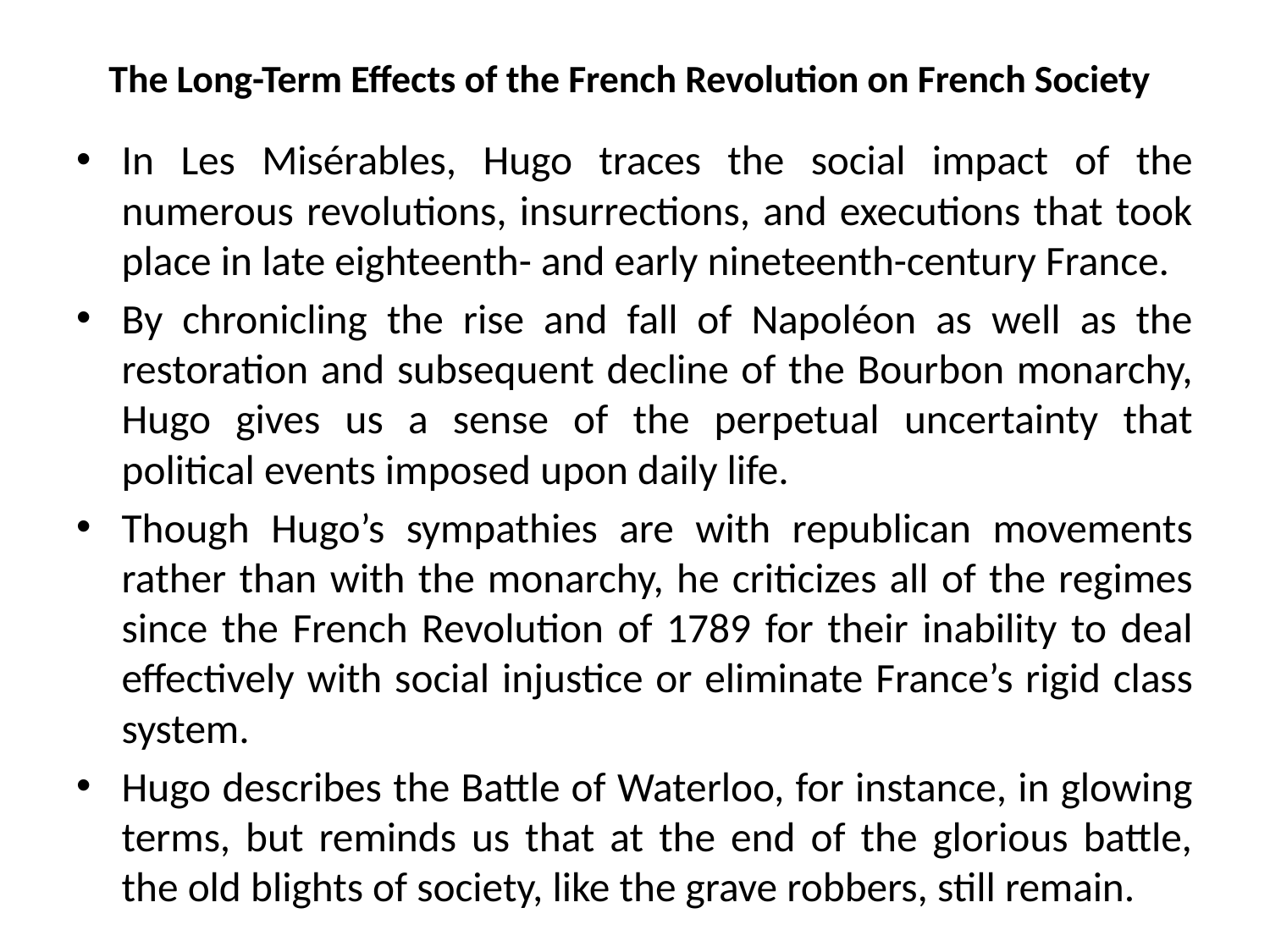

# The Long-Term Effects of the French Revolution on French Society
In Les Misérables, Hugo traces the social impact of the numerous revolutions, insurrections, and executions that took place in late eighteenth- and early nineteenth-century France.
By chronicling the rise and fall of Napoléon as well as the restoration and subsequent decline of the Bourbon monarchy, Hugo gives us a sense of the perpetual uncertainty that political events imposed upon daily life.
Though Hugo’s sympathies are with republican movements rather than with the monarchy, he criticizes all of the regimes since the French Revolution of 1789 for their inability to deal effectively with social injustice or eliminate France’s rigid class system.
Hugo describes the Battle of Waterloo, for instance, in glowing terms, but reminds us that at the end of the glorious battle, the old blights of society, like the grave robbers, still remain.